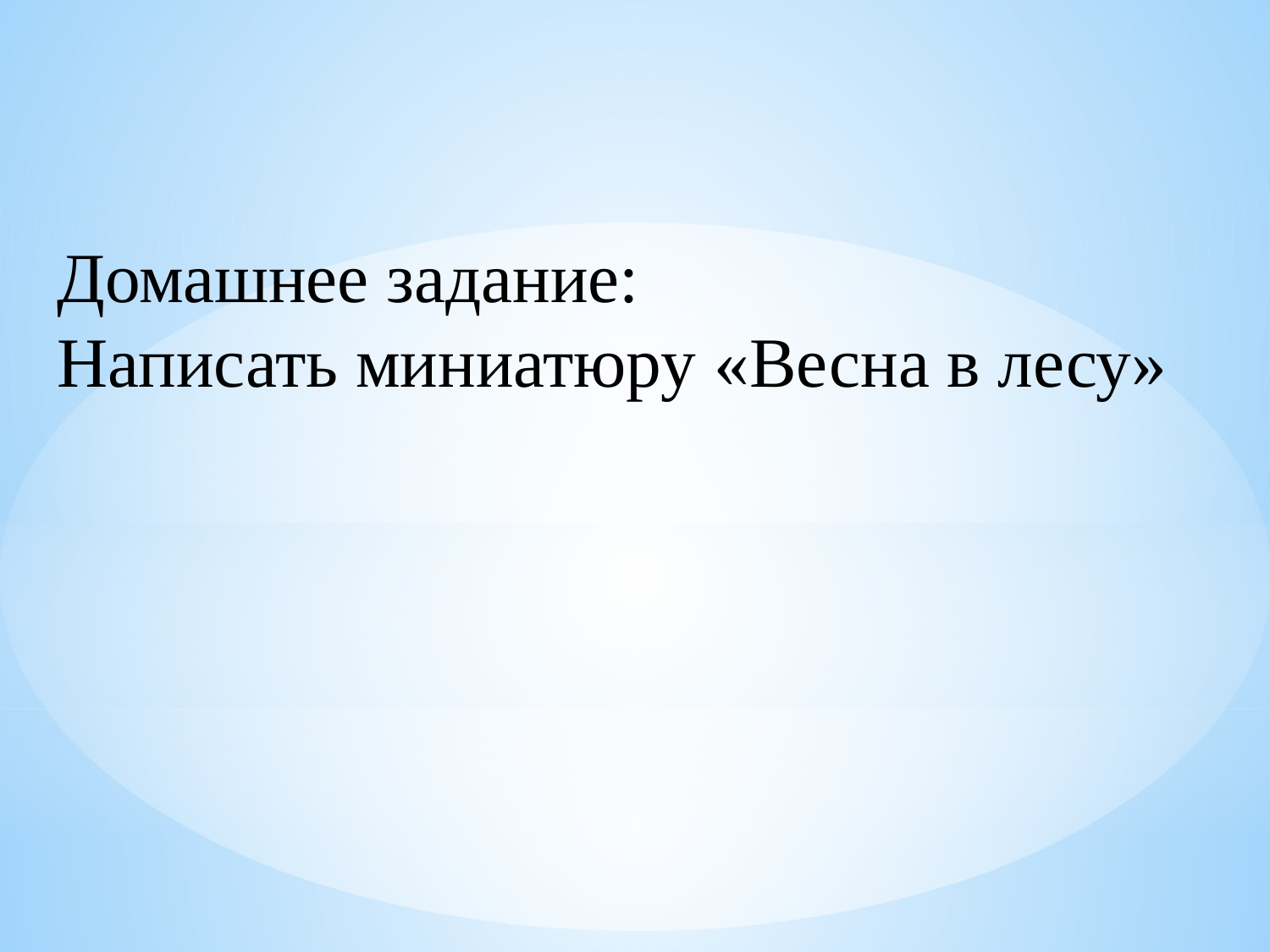

Домашнее задание:
Написать миниатюру «Весна в лесу»